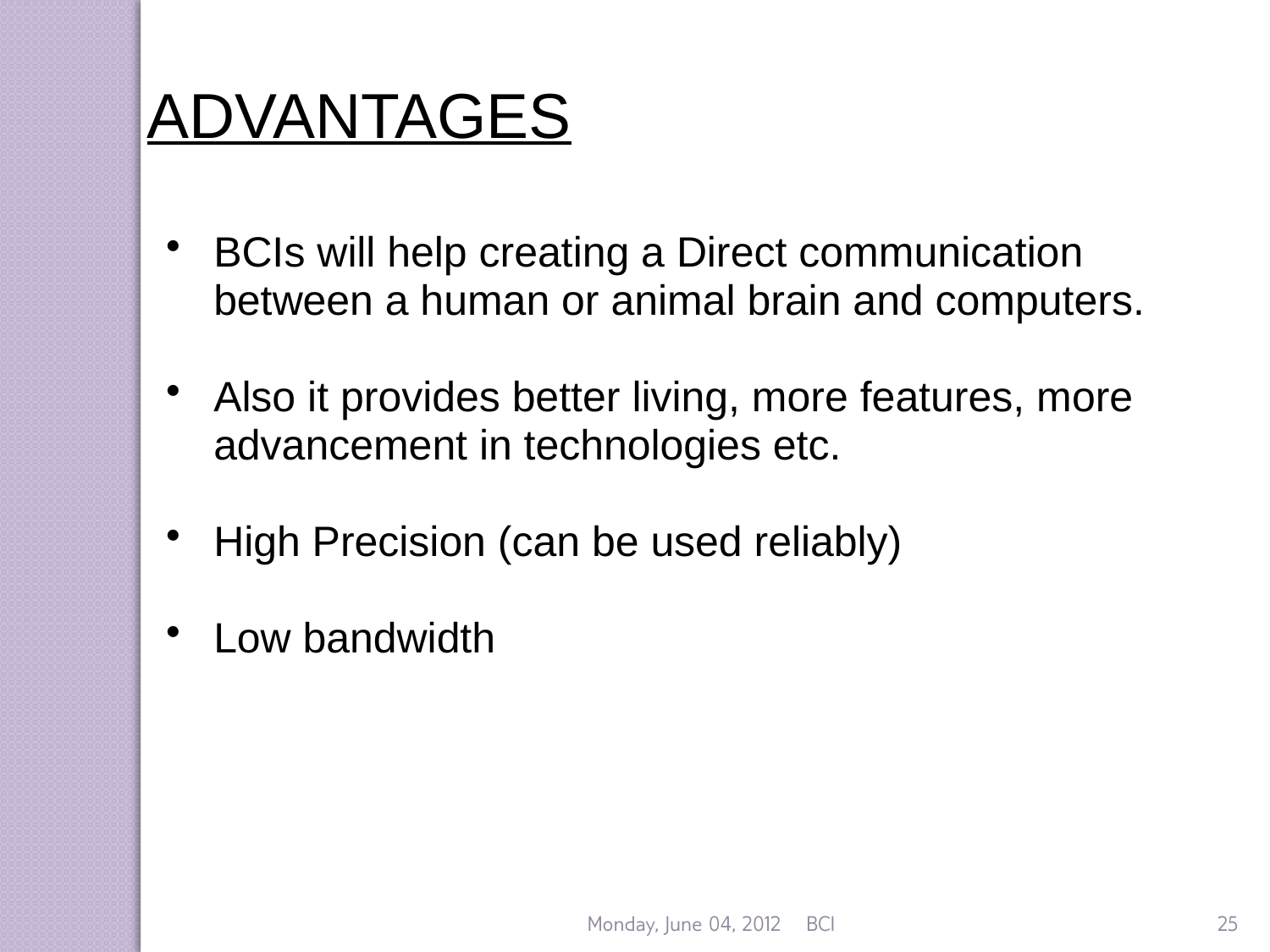

ADVANTAGES
BCIs will help creating a Direct communication between a human or animal brain and computers.

Also it provides better living, more features, more advancement in technologies etc.

High Precision (can be used reliably)

Low bandwidth

Monday, June 04, 2012
BCI
25